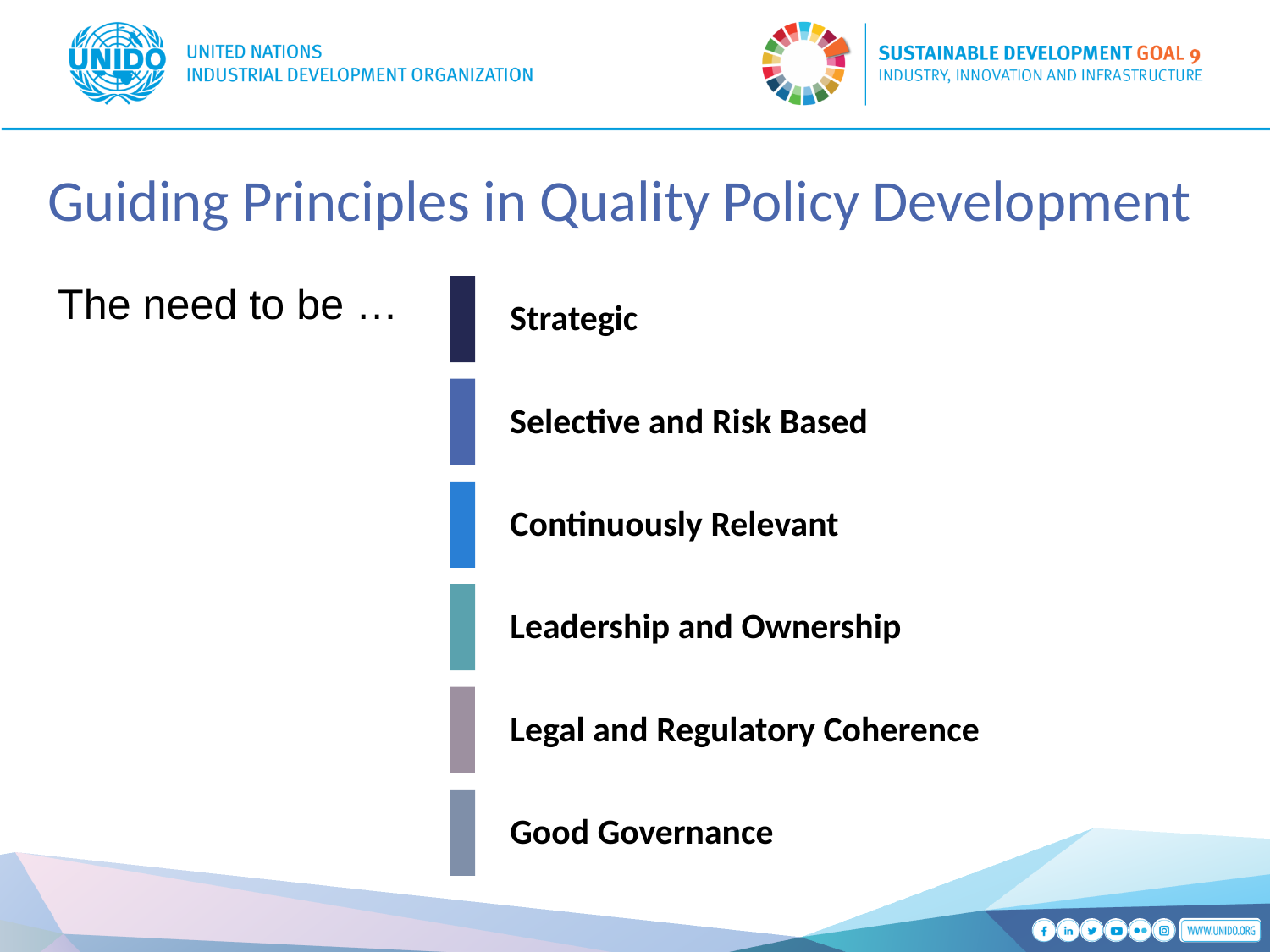

# Guiding Principles in Quality Policy Development

Strategic

Selective and Risk Based

Continuously Relevant

Leadership and Ownership

Legal and Regulatory Coherence

Good Governance
The need to be …